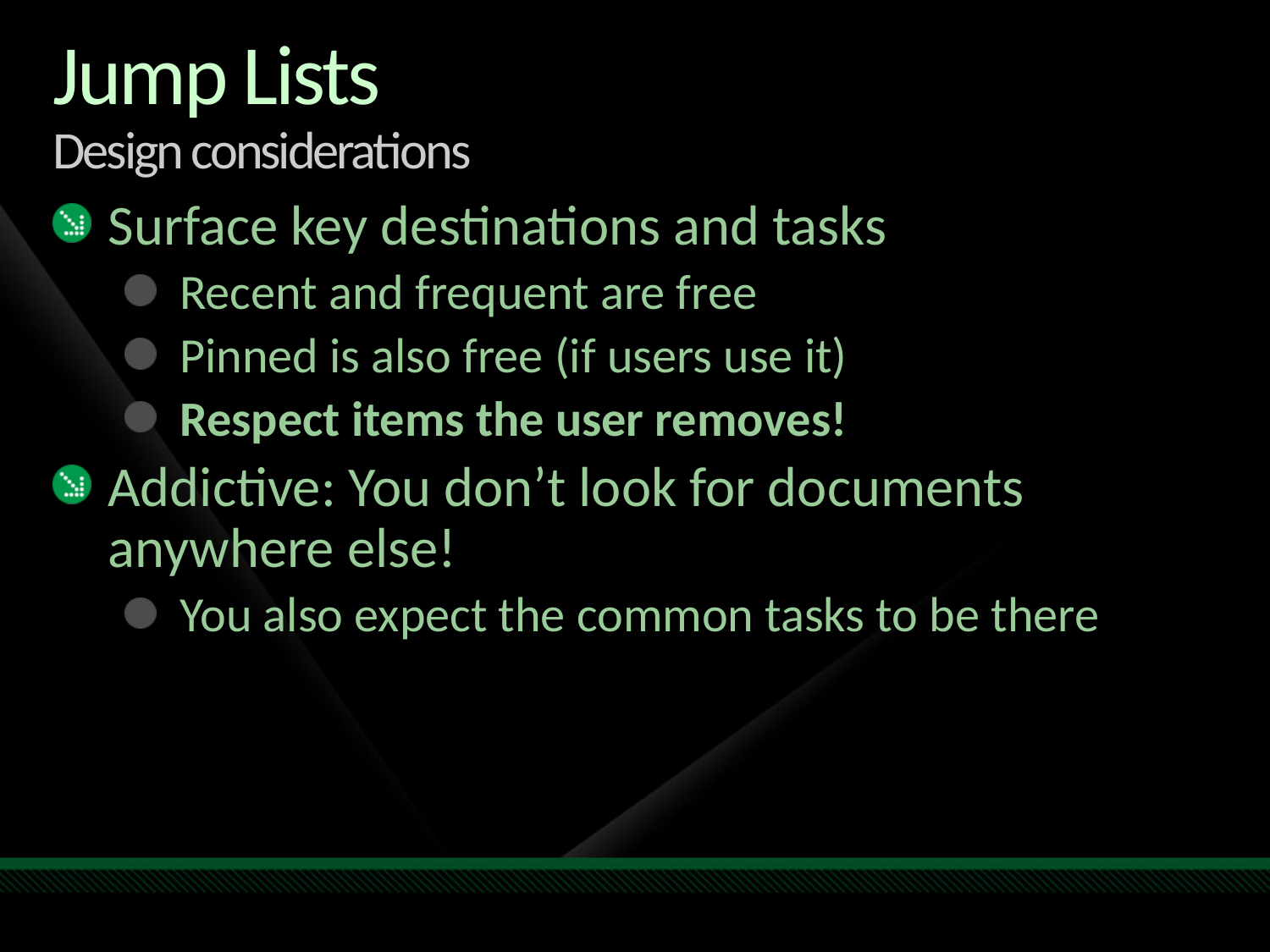

# Jump Lists Design considerations
Surface key destinations and tasks
Recent and frequent are free
Pinned is also free (if users use it)
Respect items the user removes!
Addictive: You don’t look for documents anywhere else!
You also expect the common tasks to be there